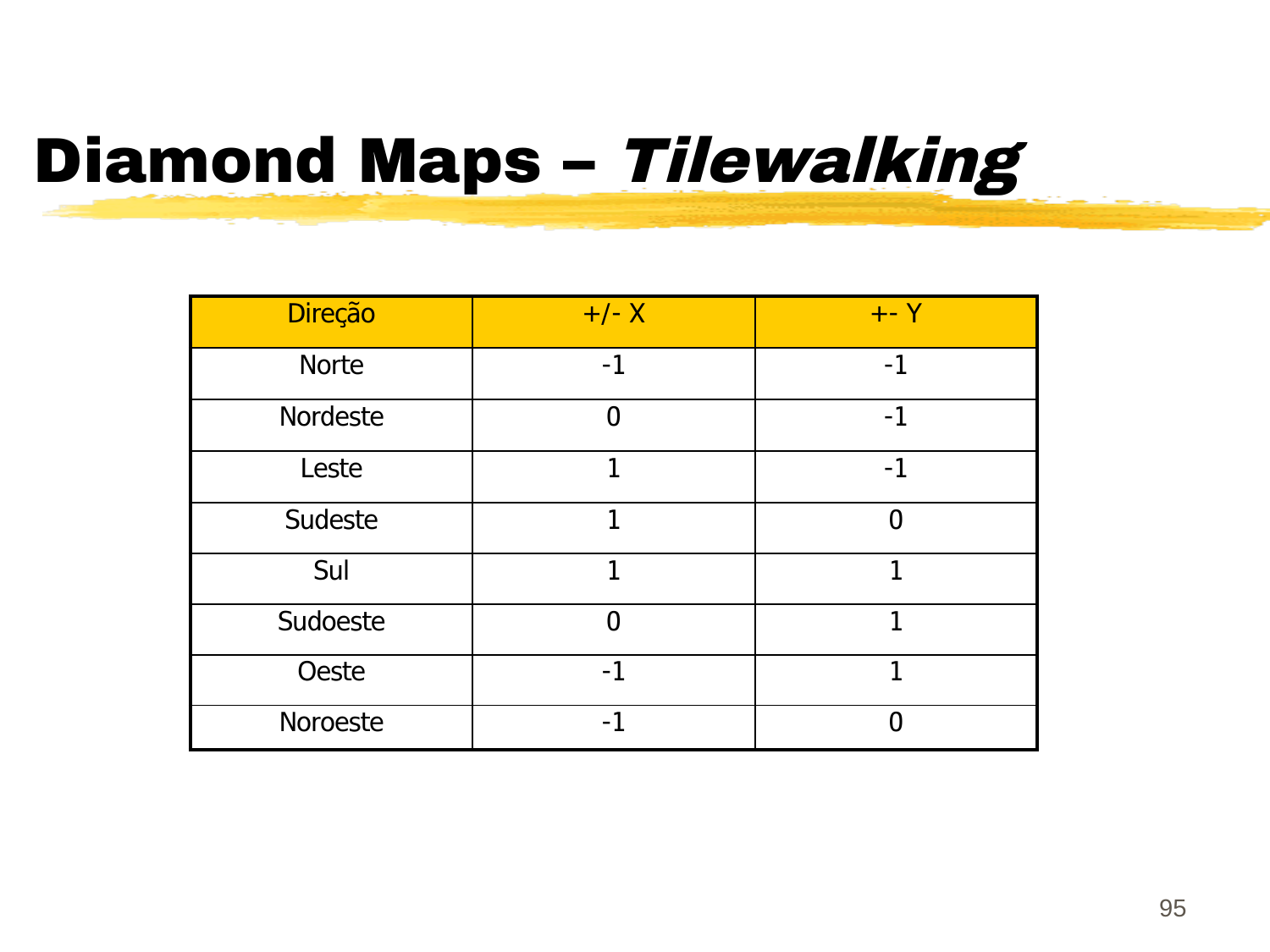

# Diamond Maps – Tilewalking
| Direção | +/- X | +- Y |
| --- | --- | --- |
| Norte | -1 | -1 |
| Nordeste | 0 | -1 |
| Leste | 1 | -1 |
| Sudeste | 1 | 0 |
| Sul | 1 | 1 |
| Sudoeste | 0 | 1 |
| Oeste | -1 | 1 |
| Noroeste | -1 | 0 |
95